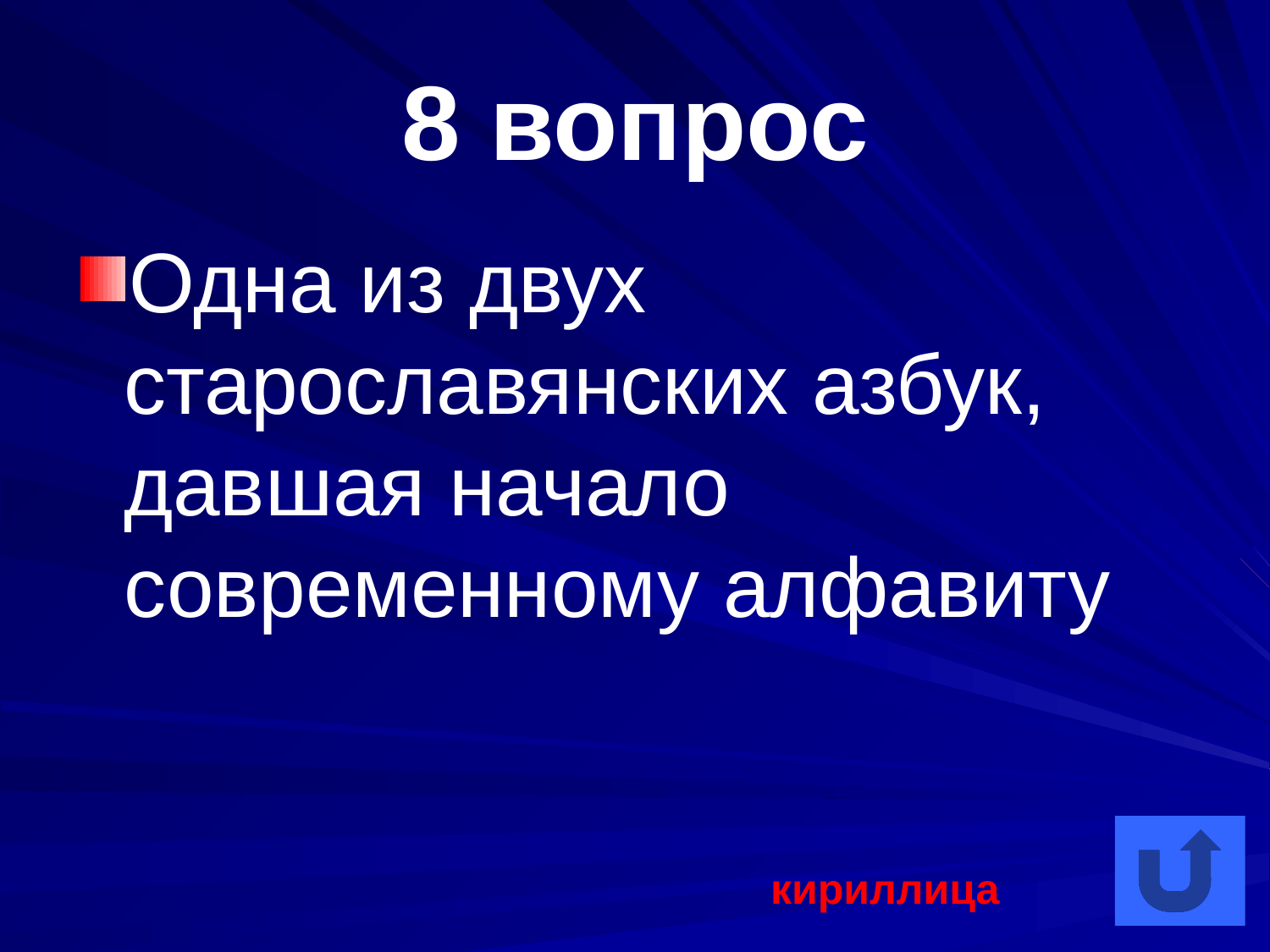

# 8 вопрос
Одна из двух старославянских азбук, давшая начало современному алфавиту

кириллица